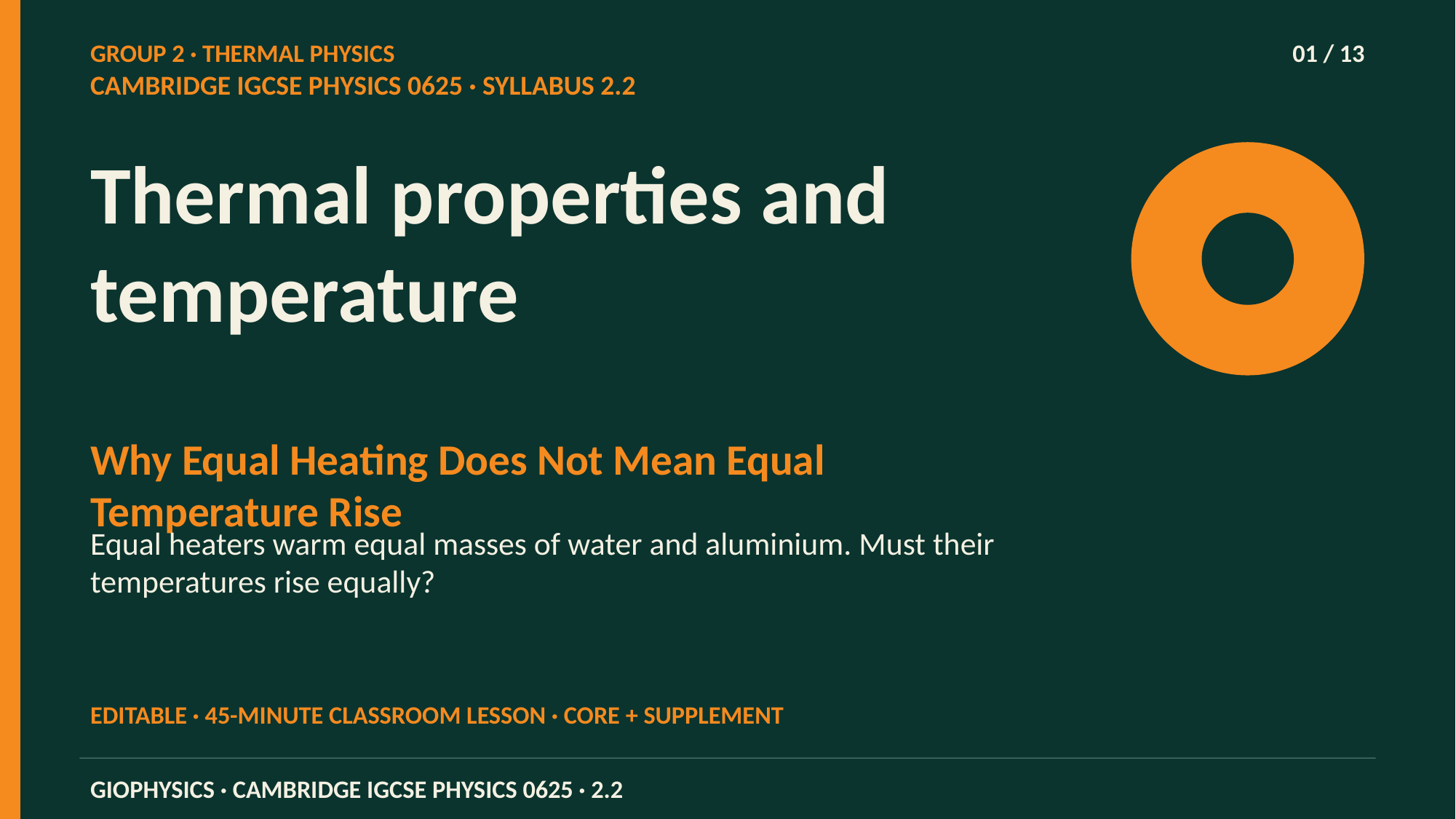

GROUP 2 · THERMAL PHYSICS
01 / 13
CAMBRIDGE IGCSE PHYSICS 0625 · SYLLABUS 2.2
Thermal properties and temperature

Why Equal Heating Does Not Mean Equal Temperature Rise
Equal heaters warm equal masses of water and aluminium. Must their temperatures rise equally?
EDITABLE · 45-MINUTE CLASSROOM LESSON · CORE + SUPPLEMENT

GIOPHYSICS · CAMBRIDGE IGCSE PHYSICS 0625 · 2.2